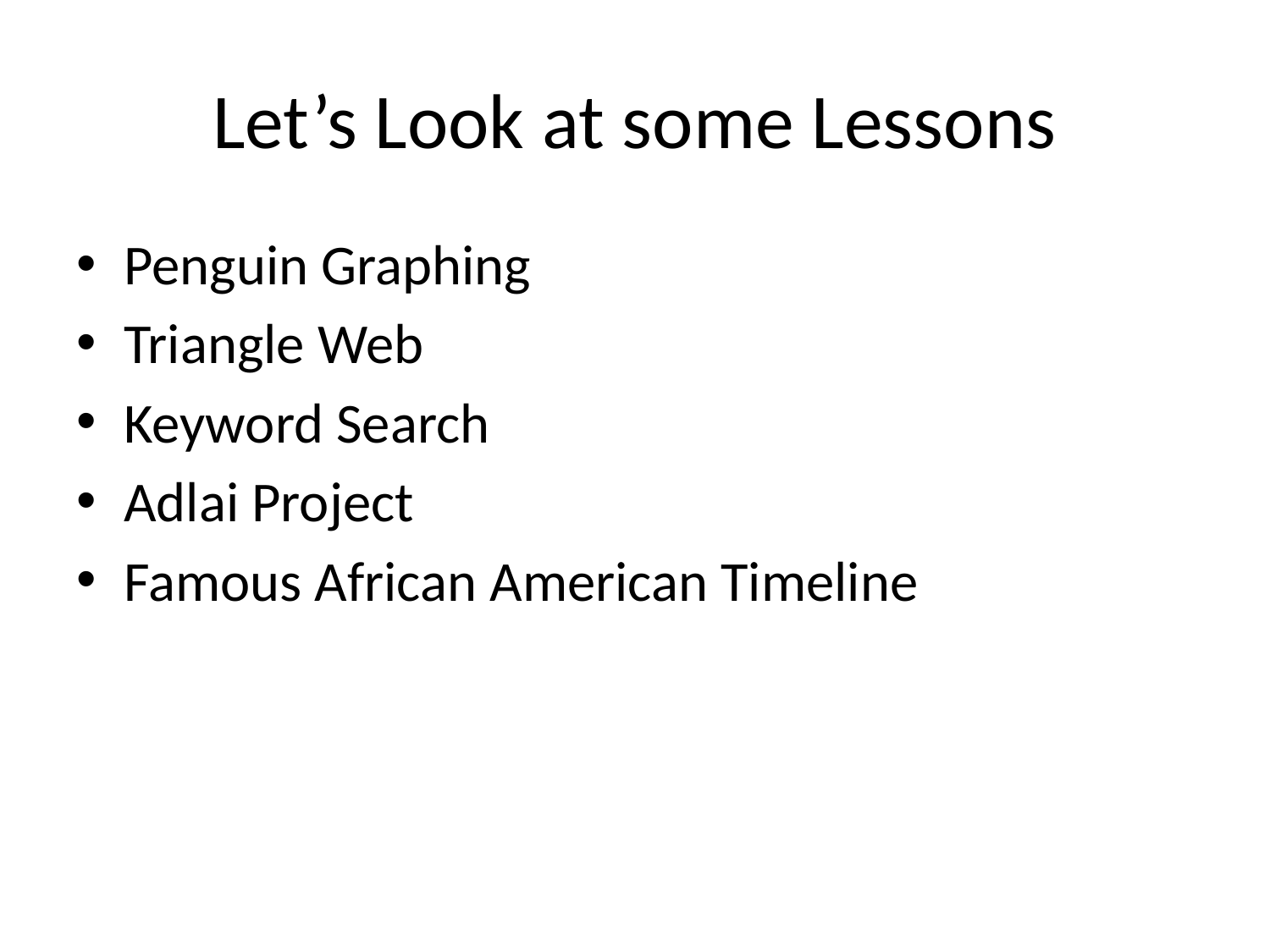

# Let’s Look at some Lessons
Penguin Graphing
Triangle Web
Keyword Search
Adlai Project
Famous African American Timeline